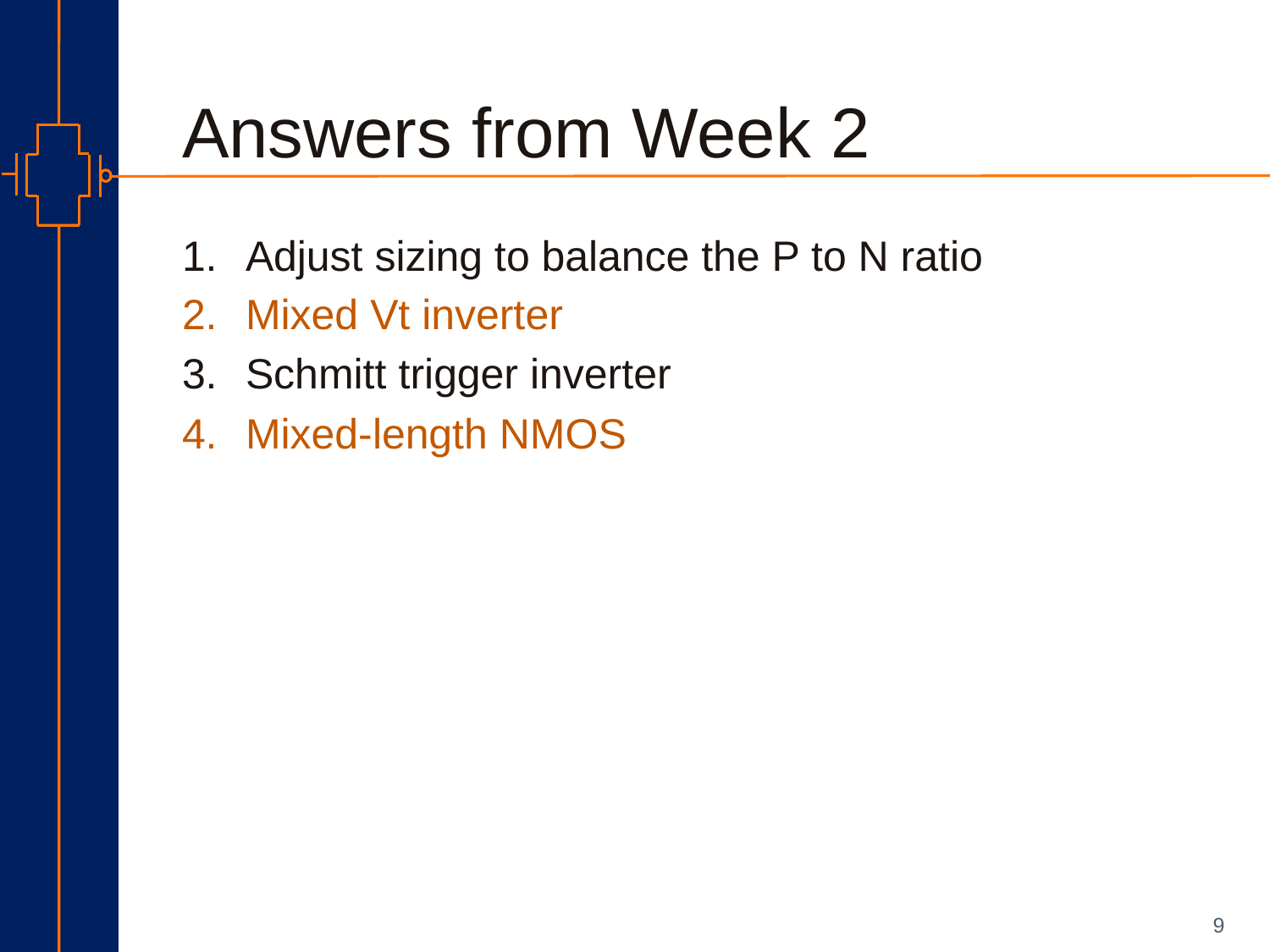

# Answers from Week 2
Adjust sizing to balance the P to N ratio
Mixed Vt inverter
Schmitt trigger inverter
Mixed-length NMOS
9